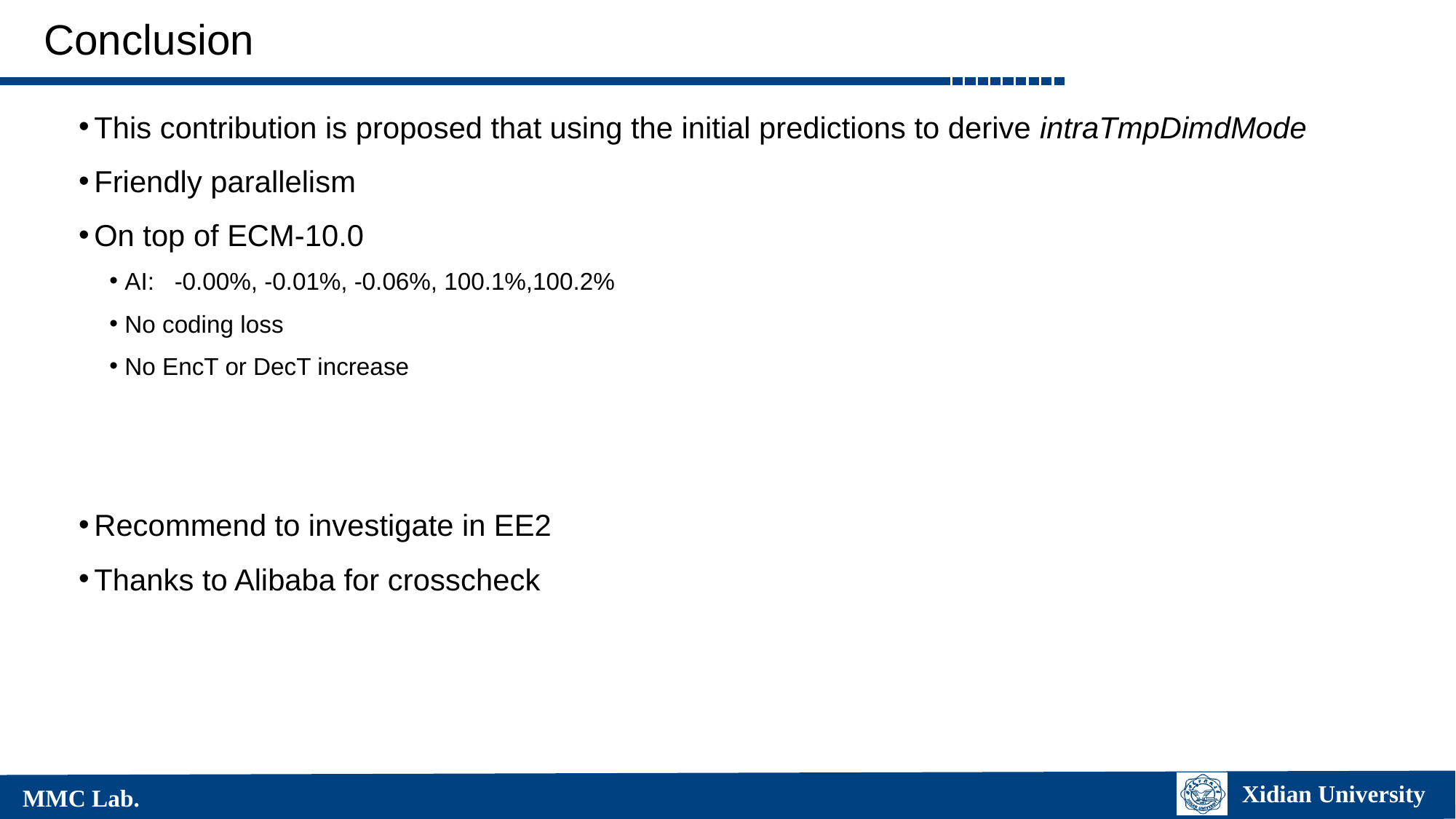

# Conclusion
This contribution is proposed that using the initial predictions to derive intraTmpDimdMode
Friendly parallelism
On top of ECM-10.0
AI:   -0.00%, -0.01%, -0.06%, 100.1%,100.2%
No coding loss
No EncT or DecT increase

Recommend to investigate in EE2
Thanks to Alibaba for crosscheck